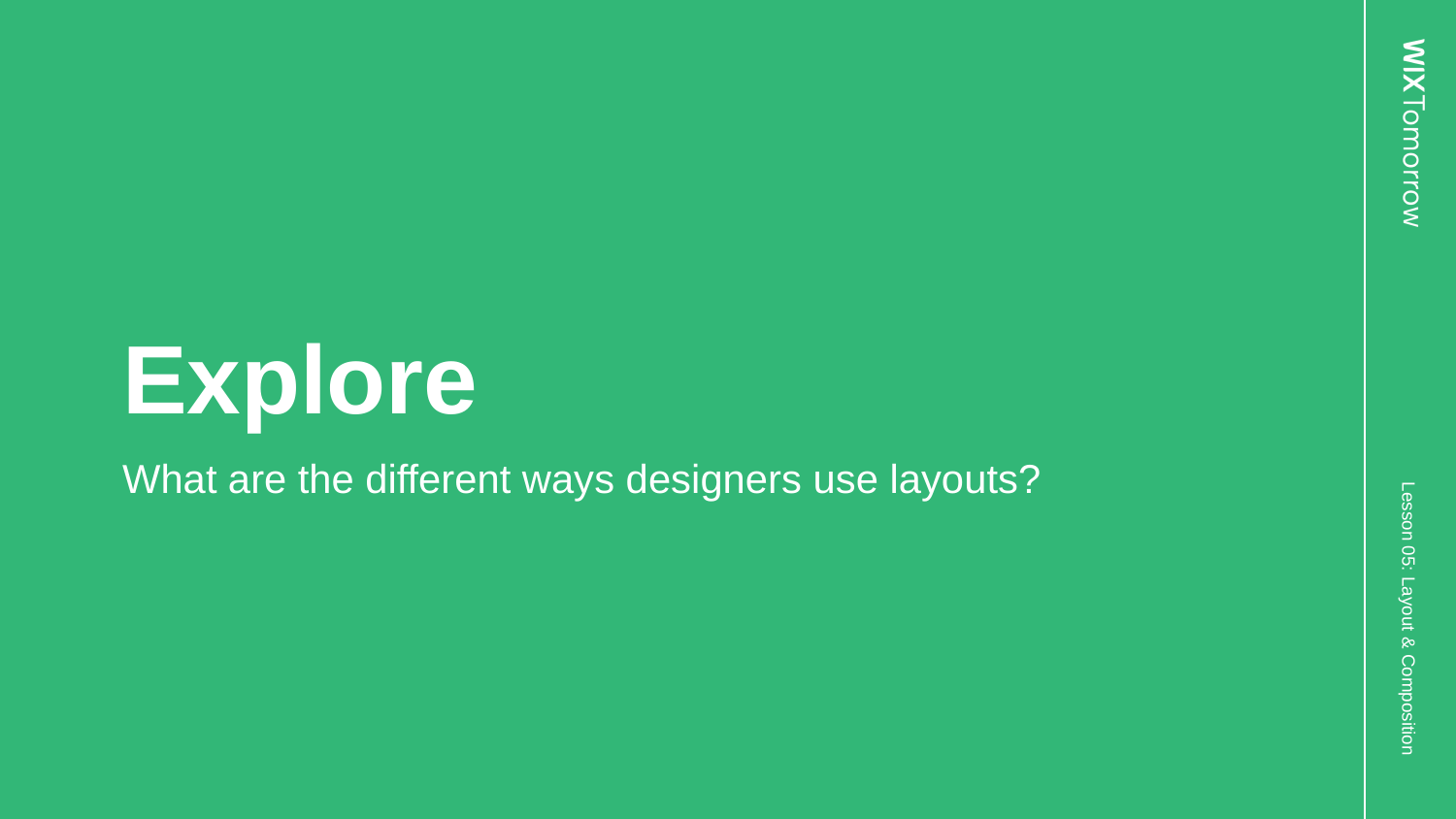

# Explore
What are the different ways designers use layouts?